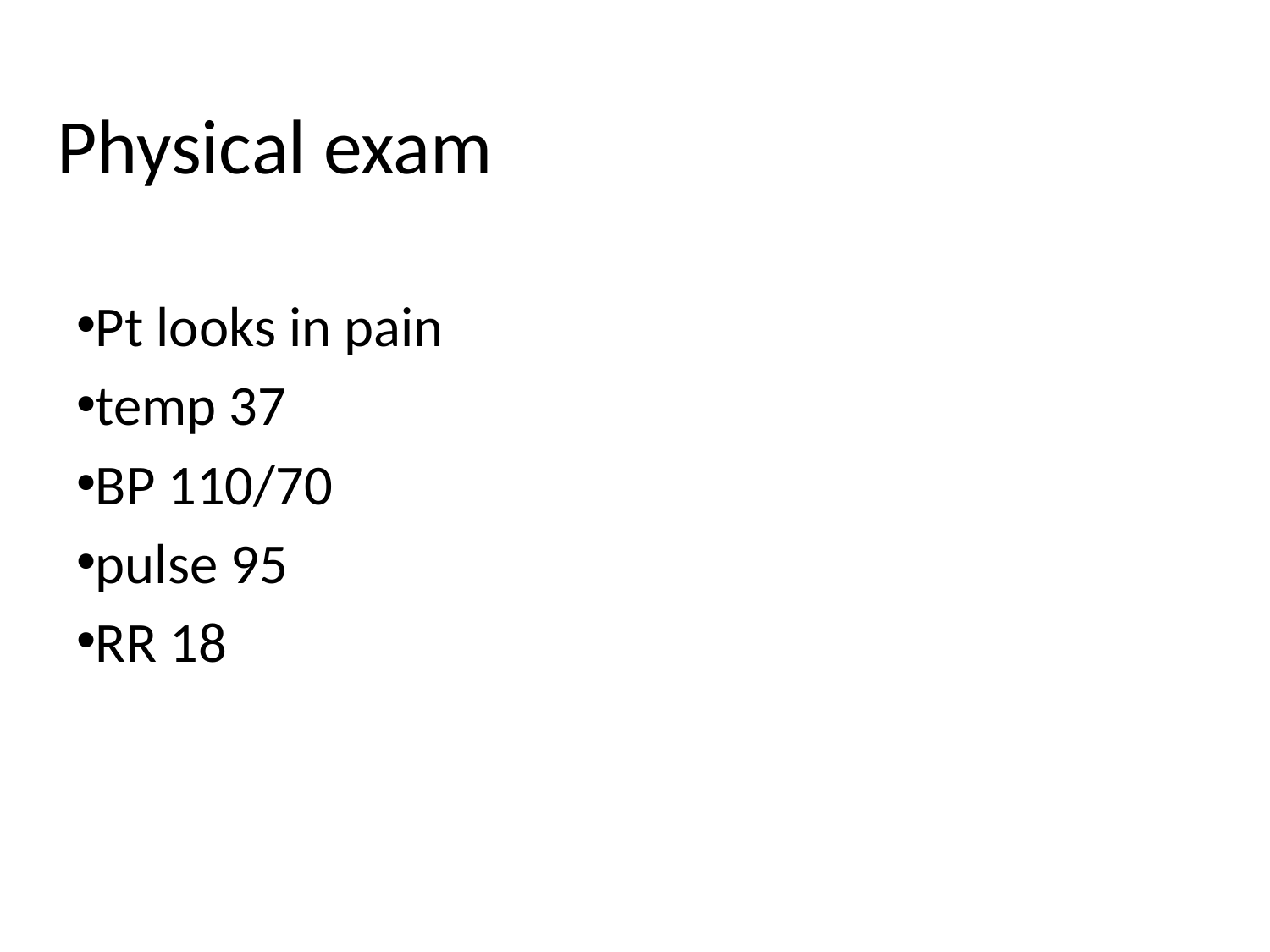

# Physical exam
Pt looks in pain
temp 37
BP 110/70
pulse 95
RR 18